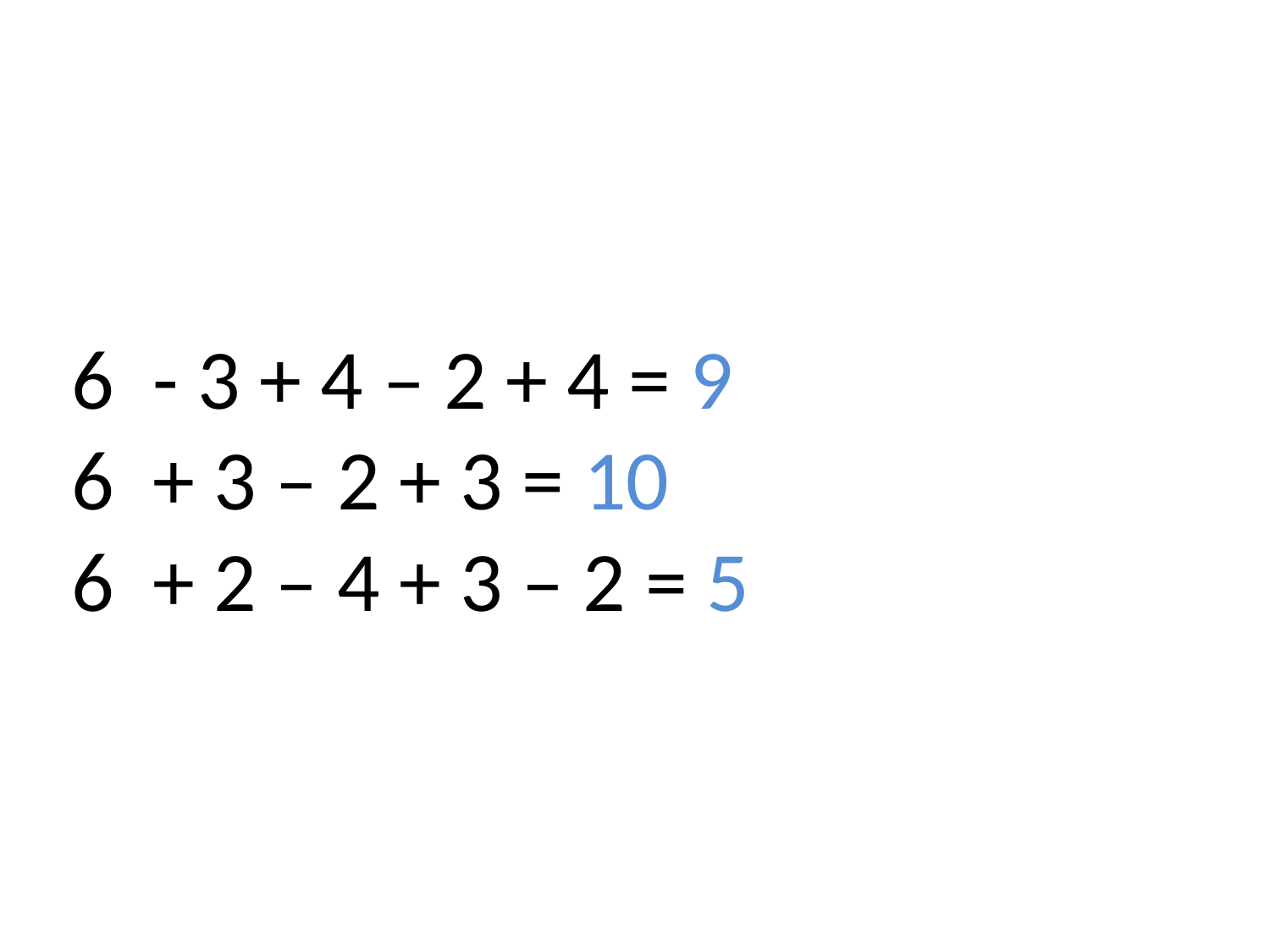

6  - 3 + 4 – 2 + 4 = 9
6  + 3 – 2 + 3 = 10
6  + 2 – 4 + 3 – 2 = 5